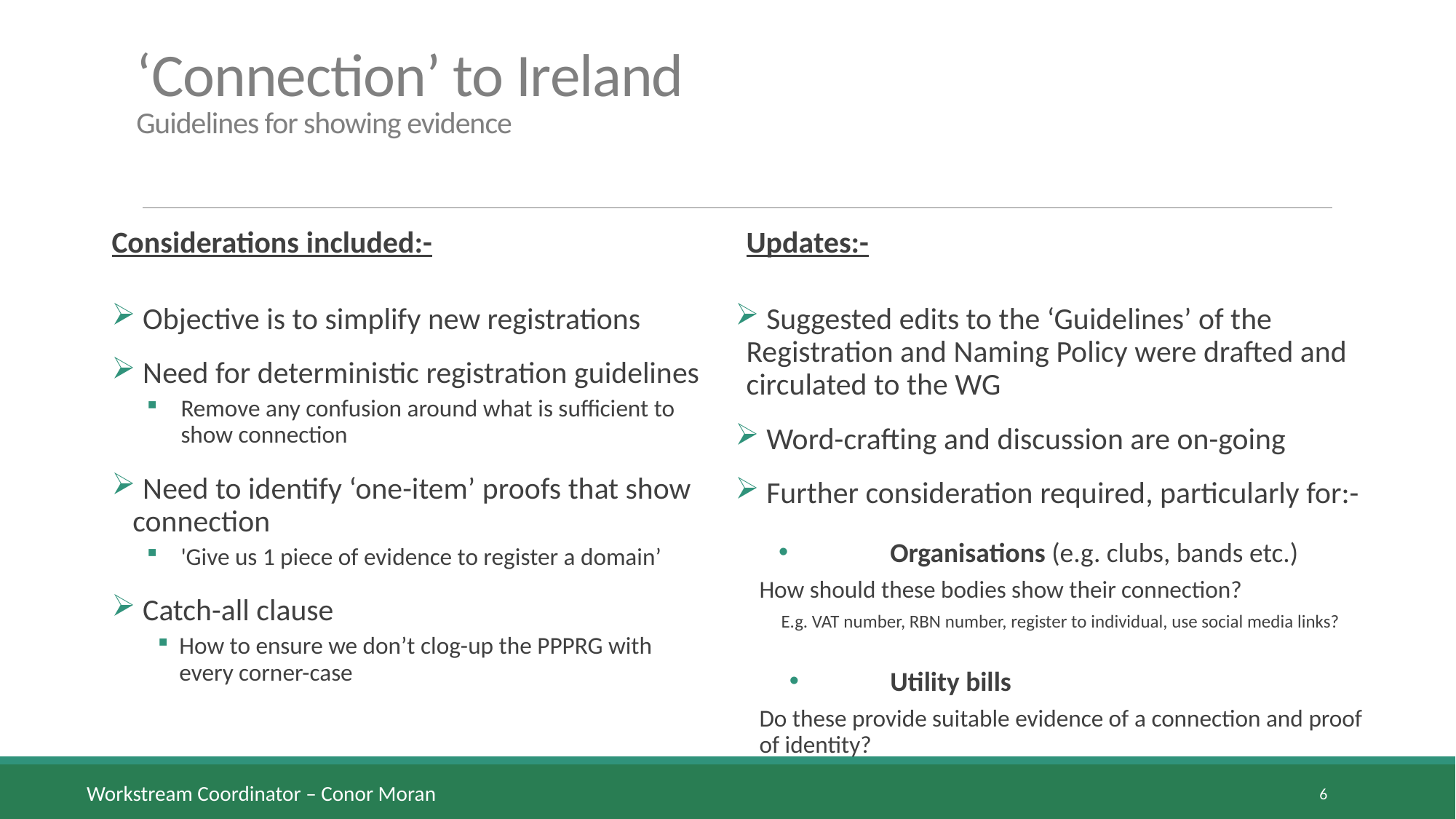

# ‘Connection’ to Ireland Guidelines for showing evidence
Considerations included:-

 Objective is to simplify new registrations
 Need for deterministic registration guidelines
Remove any confusion around what is sufficient to show connection
 Need to identify ‘one-item’ proofs that show connection
'Give us 1 piece of evidence to register a domain’
 Catch-all clause
How to ensure we don’t clog-up the PPPRG with every corner-case

Updates:-

 Suggested edits to the ‘Guidelines’ of the Registration and Naming Policy were drafted and circulated to the WG
 Word-crafting and discussion are on-going
 Further consideration required, particularly for:-

 	Organisations (e.g. clubs, bands etc.)
How should these bodies show their connection?
E.g. VAT number, RBN number, register to individual, use social media links?

 	Utility bills
Do these provide suitable evidence of a connection and proof of identity?

6
Workstream Coordinator – Conor Moran